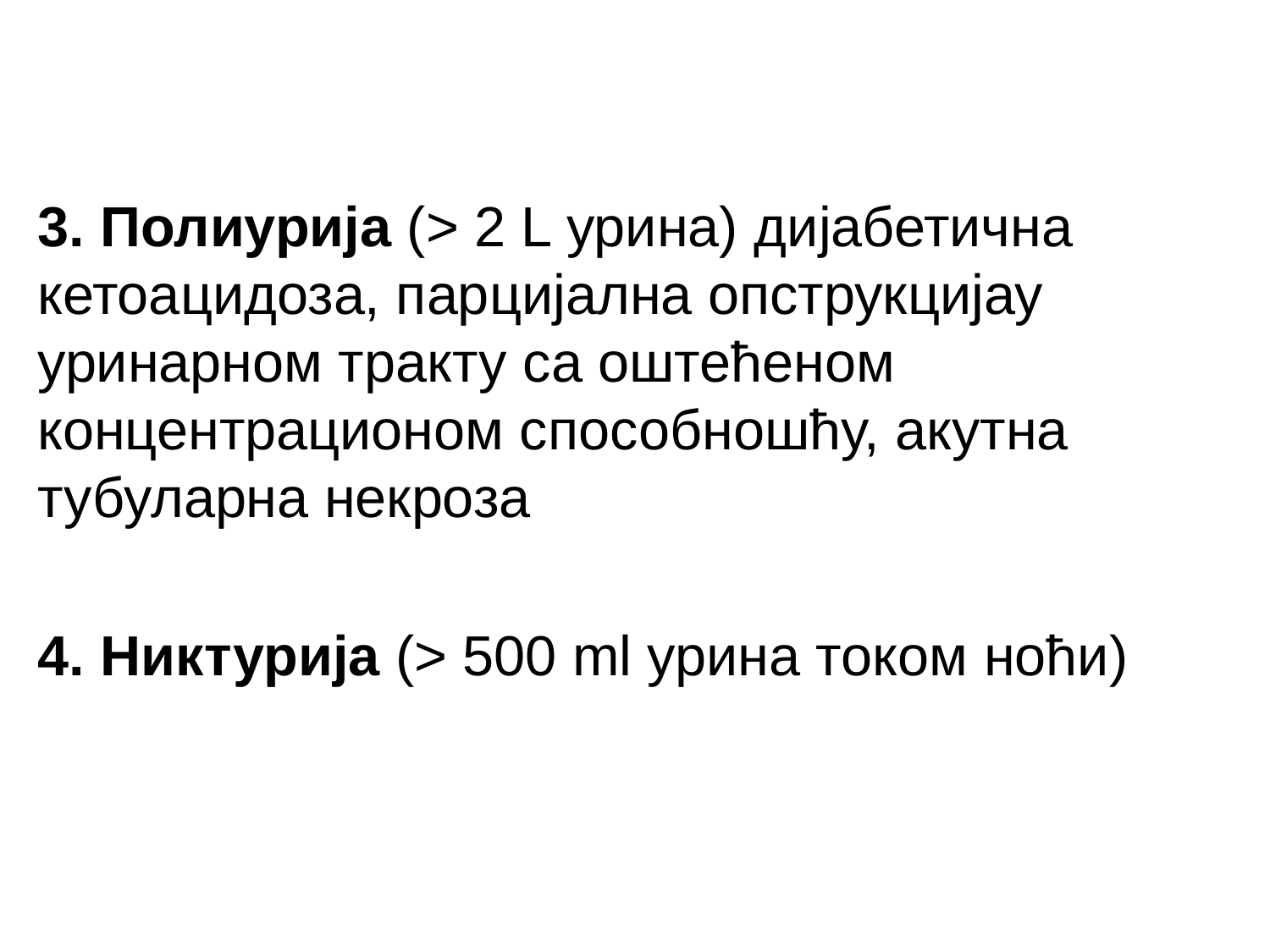

3. Полиурија (> 2 L урина) дијабетична кетоацидоза, парцијална опструкцијау уринарном тракту са оштећеном концентрационом способношћу, акутна тубуларна некроза

4. Никтурија (> 500 ml урина током ноћи)